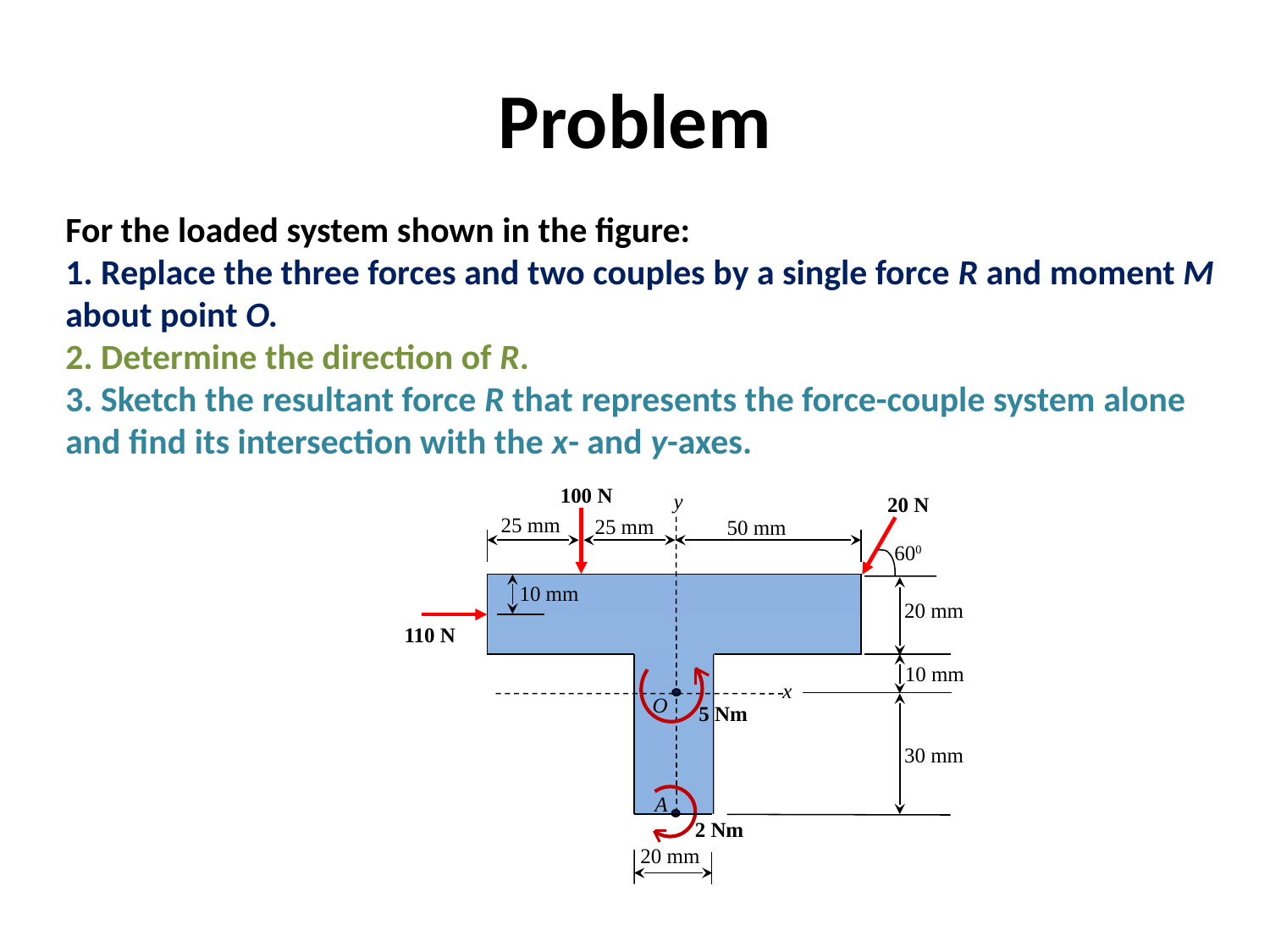

# Problem
For the loaded system shown in the figure:
1. Replace the three forces and two couples by a single force R and moment M about point O.
2. Determine the direction of R.
3. Sketch the resultant force R that represents the force-couple system alone and find its intersection with the x- and y-axes.
100 N
y
20 N
25 mm
25 mm
50 mm
600

10 mm

20 mm
110 N
10 mm

x
O

5 Nm
30 mm
A

 2 Nm
20 mm